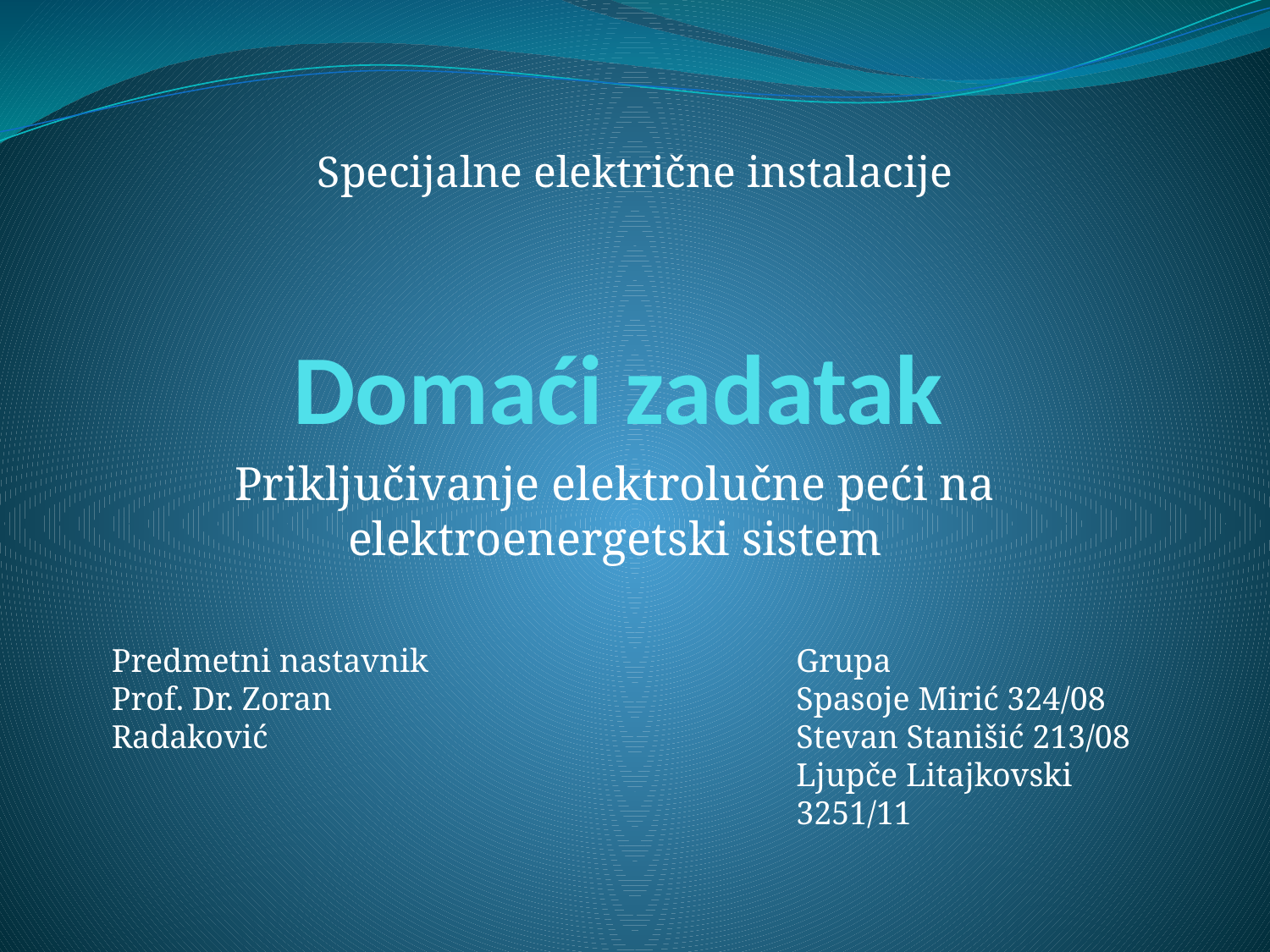

Specijalne električne instalacije
# Domaći zadatak
Priključivanje elektrolučne peći na elektroenergetski sistem
Predmetni nastavnik
Prof. Dr. Zoran Radaković
Grupa
Spasoje Mirić 324/08
Stevan Stanišić 213/08
Ljupče Litajkovski 3251/11